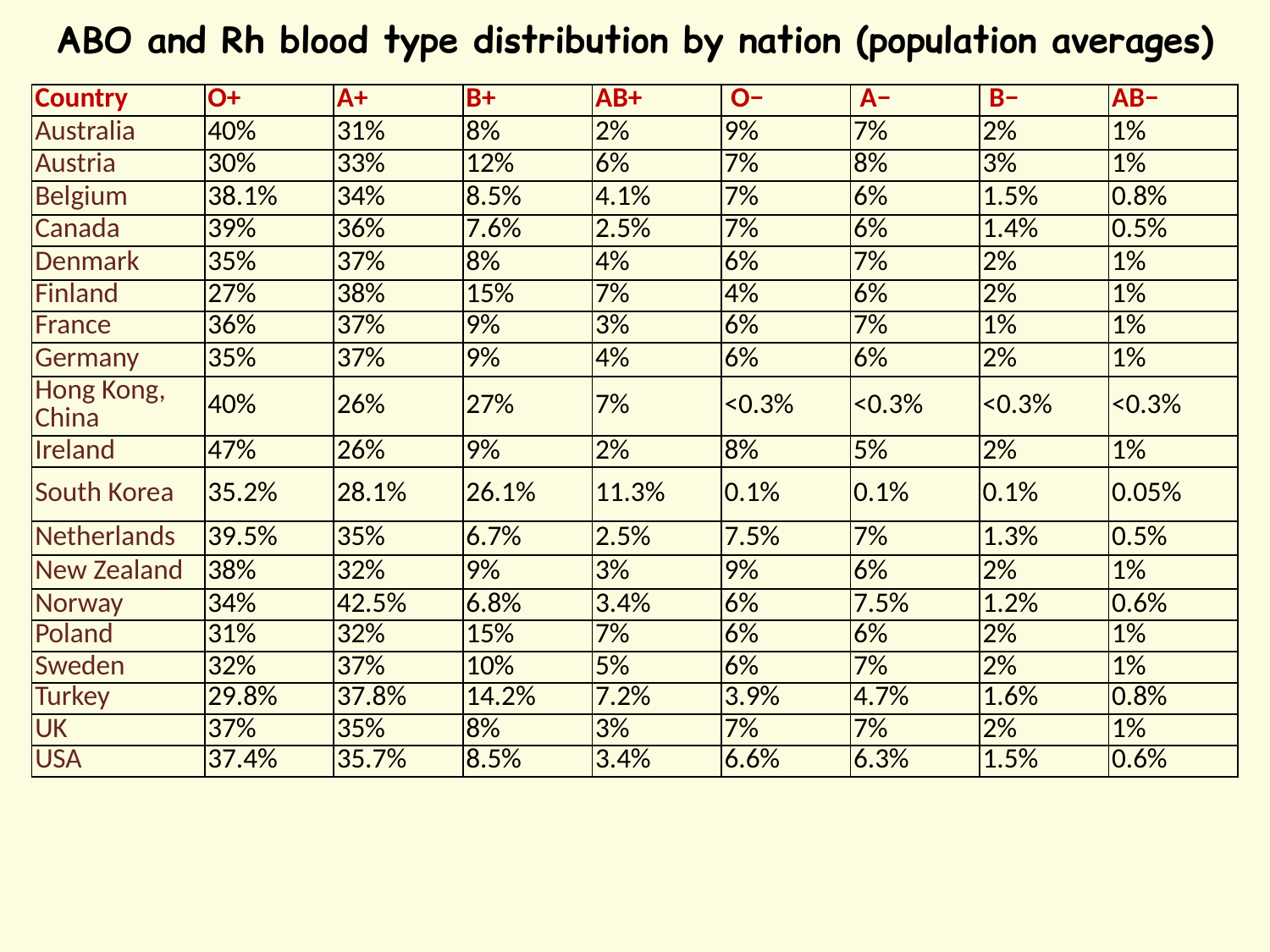

# ABO and Rh blood type distribution by nation (population averages)
| Country | O+ | A+ | B+ | AB+ | O− | A− | B− | AB− |
| --- | --- | --- | --- | --- | --- | --- | --- | --- |
| Australia | 40% | 31% | 8% | 2% | 9% | 7% | 2% | 1% |
| Austria | 30% | 33% | 12% | 6% | 7% | 8% | 3% | 1% |
| Belgium | 38.1% | 34% | 8.5% | 4.1% | 7% | 6% | 1.5% | 0.8% |
| Canada | 39% | 36% | 7.6% | 2.5% | 7% | 6% | 1.4% | 0.5% |
| Denmark | 35% | 37% | 8% | 4% | 6% | 7% | 2% | 1% |
| Finland | 27% | 38% | 15% | 7% | 4% | 6% | 2% | 1% |
| France | 36% | 37% | 9% | 3% | 6% | 7% | 1% | 1% |
| Germany | 35% | 37% | 9% | 4% | 6% | 6% | 2% | 1% |
| Hong Kong, China | 40% | 26% | 27% | 7% | <0.3% | <0.3% | <0.3% | <0.3% |
| Ireland | 47% | 26% | 9% | 2% | 8% | 5% | 2% | 1% |
| South Korea | 35.2% | 28.1% | 26.1% | 11.3% | 0.1% | 0.1% | 0.1% | 0.05% |
| Netherlands | 39.5% | 35% | 6.7% | 2.5% | 7.5% | 7% | 1.3% | 0.5% |
| New Zealand | 38% | 32% | 9% | 3% | 9% | 6% | 2% | 1% |
| Norway | 34% | 42.5% | 6.8% | 3.4% | 6% | 7.5% | 1.2% | 0.6% |
| Poland | 31% | 32% | 15% | 7% | 6% | 6% | 2% | 1% |
| Sweden | 32% | 37% | 10% | 5% | 6% | 7% | 2% | 1% |
| Turkey | 29.8% | 37.8% | 14.2% | 7.2% | 3.9% | 4.7% | 1.6% | 0.8% |
| UK | 37% | 35% | 8% | 3% | 7% | 7% | 2% | 1% |
| USA | 37.4% | 35.7% | 8.5% | 3.4% | 6.6% | 6.3% | 1.5% | 0.6% |